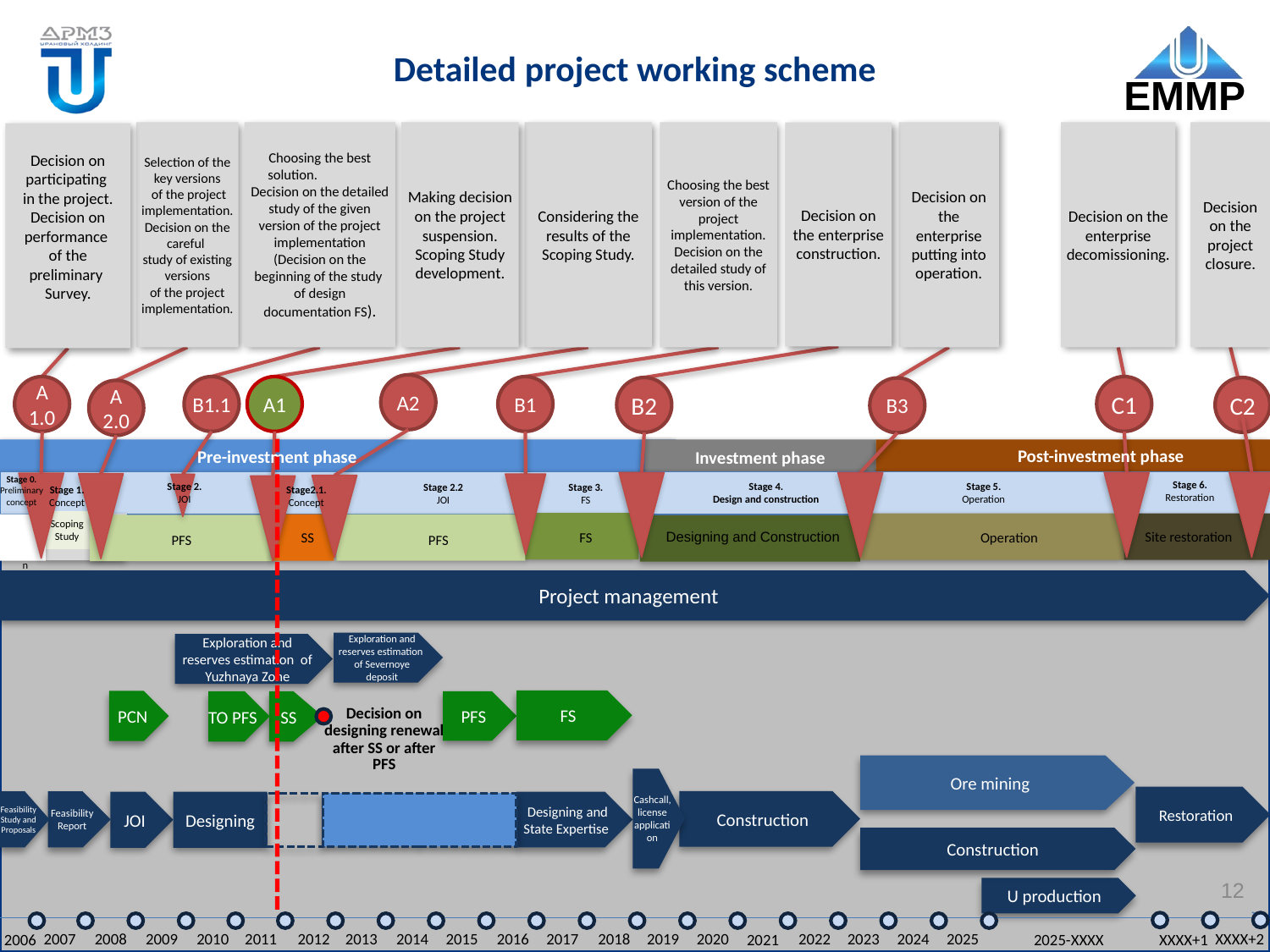

# Detailed project working scheme
Selection of the key versions
 of the project implementation.
Decision on the careful
study of existing versions
of the project implementation.
Choosing the best solution.                  Decision on the detailed study of the given version of the project implementation
(Decision on the beginning of the study
of design documentation FS).
Making decision on the project suspension. Scoping Study development.
Considering the results of the Scoping Study.
Choosing the best version of the project implementation. Decision on the detailed study of this version.
Decision on the enterprise construction.
Decision on the enterprise putting into operation.
Decision on the enterprise decomissioning.
Decision on the project closure.
Decision on participating
in the project.
Decision on performance
of the preliminary
Survey.

А2
А
1.0
В1.1
А1
В1
С1
В2
С2
В3
А
2.0
 Post-investment phase
Pre-investment phase

Investment phase

Stage 0.
Preliminary concept

Stage 6.
Restoration

Stage 2.
JOI
Stage 4.
Design and construction

Stage 5.
Operation

Stage 2.2
JOI
Stage 3.
FS

Stage 1.
Concept
Stage2.1.
Concept
Scoping Study

Pre-conception

Designing and Construction
Site restoration
SS
Operation
FS
PFS
PFS
Project management
Exploration and reserves estimation  of Severnoye deposit
Exploration and reserves estimation  of Yuzhnaya Zone
FS
PCN
ТО PFS
SS
PFS
Decision on designing renewal after SS or after PFS

Ore mining
Cashcall, license application
Restoration
Construction
Feasibility Study and Proposals
Feasibility Report
JOI
Designing
Designing and State Expertise

Construction
12
U production

2009
ХХХХ+2
2007
2008
2010
2011
2012
2013
2014
2015
2016
2017
2018
2019
2020
2022
2023
2024
2025
2025-ХХХХ
ХХХХ+1
2021
2006